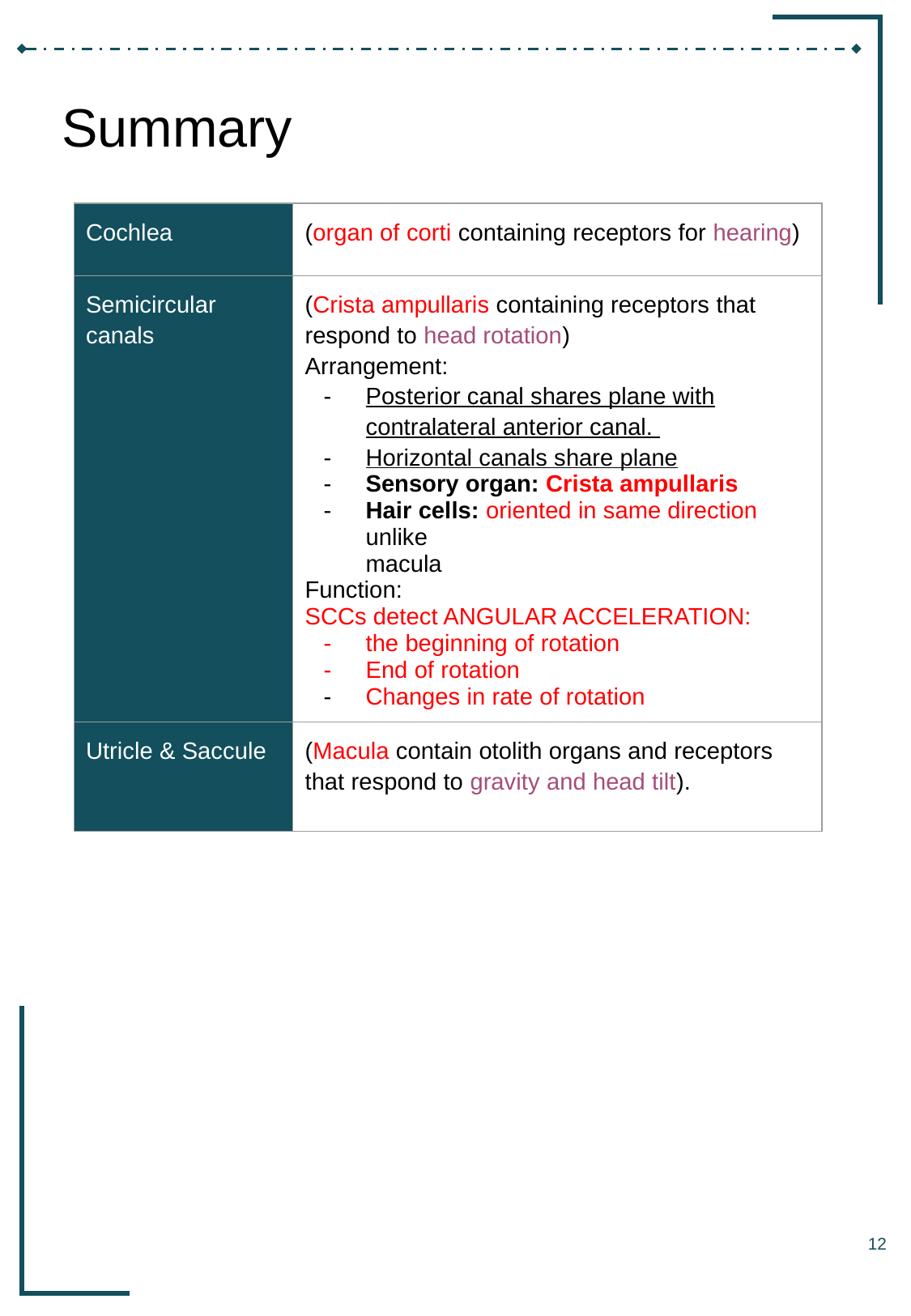

# Summary
| Cochlea | (organ of corti containing receptors for hearing) |
| --- | --- |
| Semicircular canals | (Crista ampullaris containing receptors that respond to head rotation) Arrangement: Posterior canal shares plane with contralateral anterior canal. Horizontal canals share plane Sensory organ: Crista ampullaris Hair cells: oriented in same direction unlike macula Function: SCCs detect ANGULAR ACCELERATION: the beginning of rotation End of rotation Changes in rate of rotation |
| Utricle & Saccule | (Macula contain otolith organs and receptors that respond to gravity and head tilt). |
12